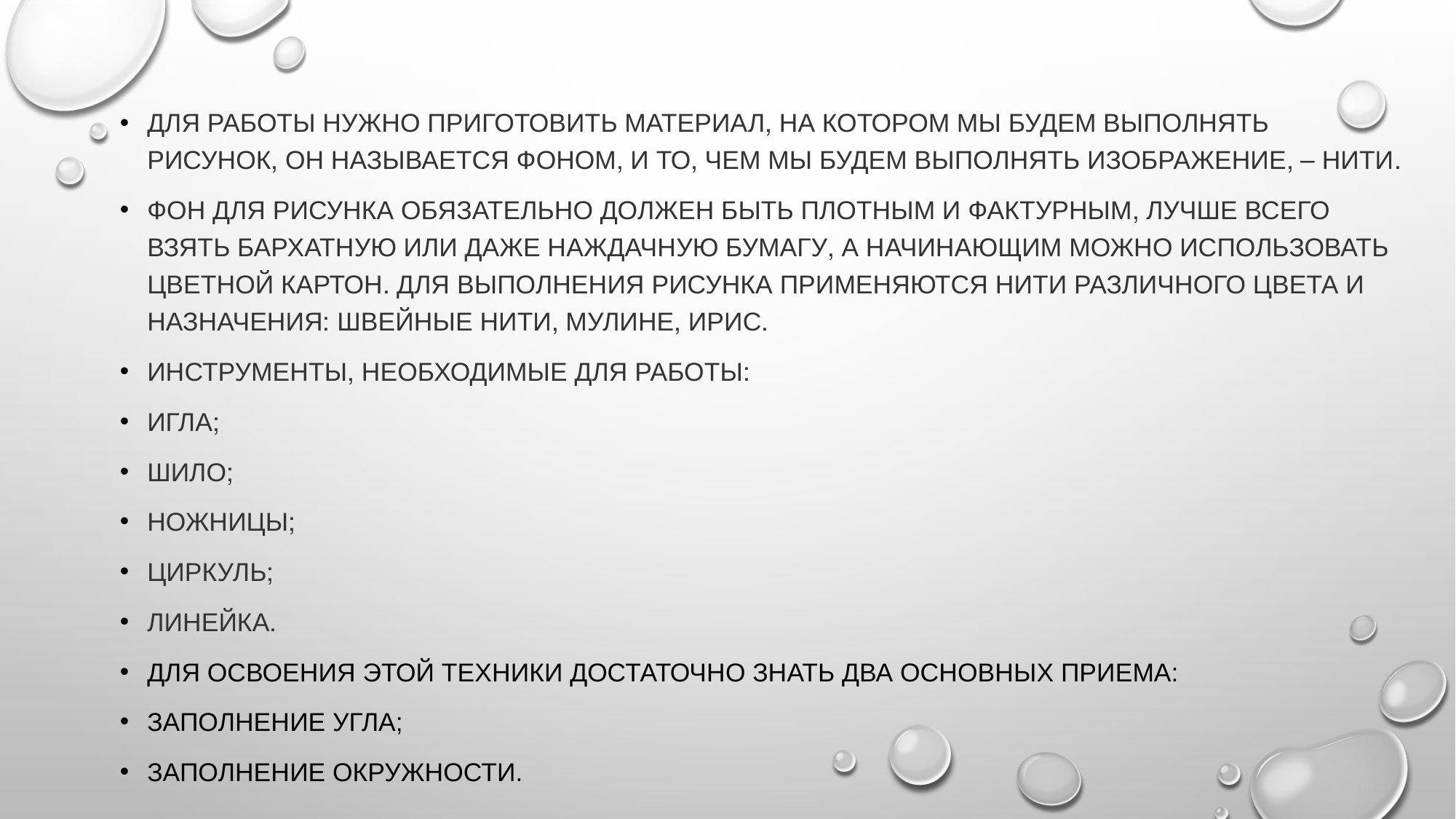

Для работы нужно приготовить материал, на котором мы будем выполнять рисунок, он называется фоном, и то, чем мы будем выполнять изображение, – нити.
Фон для рисунка обязательно должен быть плотным и фактурным, лучше всего взять бархатную или даже наждачную бумагу, а начинающим можно использовать цветной картон. Для выполнения рисунка применяются нити различного цвета и назначения: швейные нити, мулине, ирис.
Инструменты, необходимые для работы:
игла;
шило;
ножницы;
циркуль;
линейка.
Для освоения этой техники достаточно знать два основных приема:
заполнение угла;
заполнение окружности.